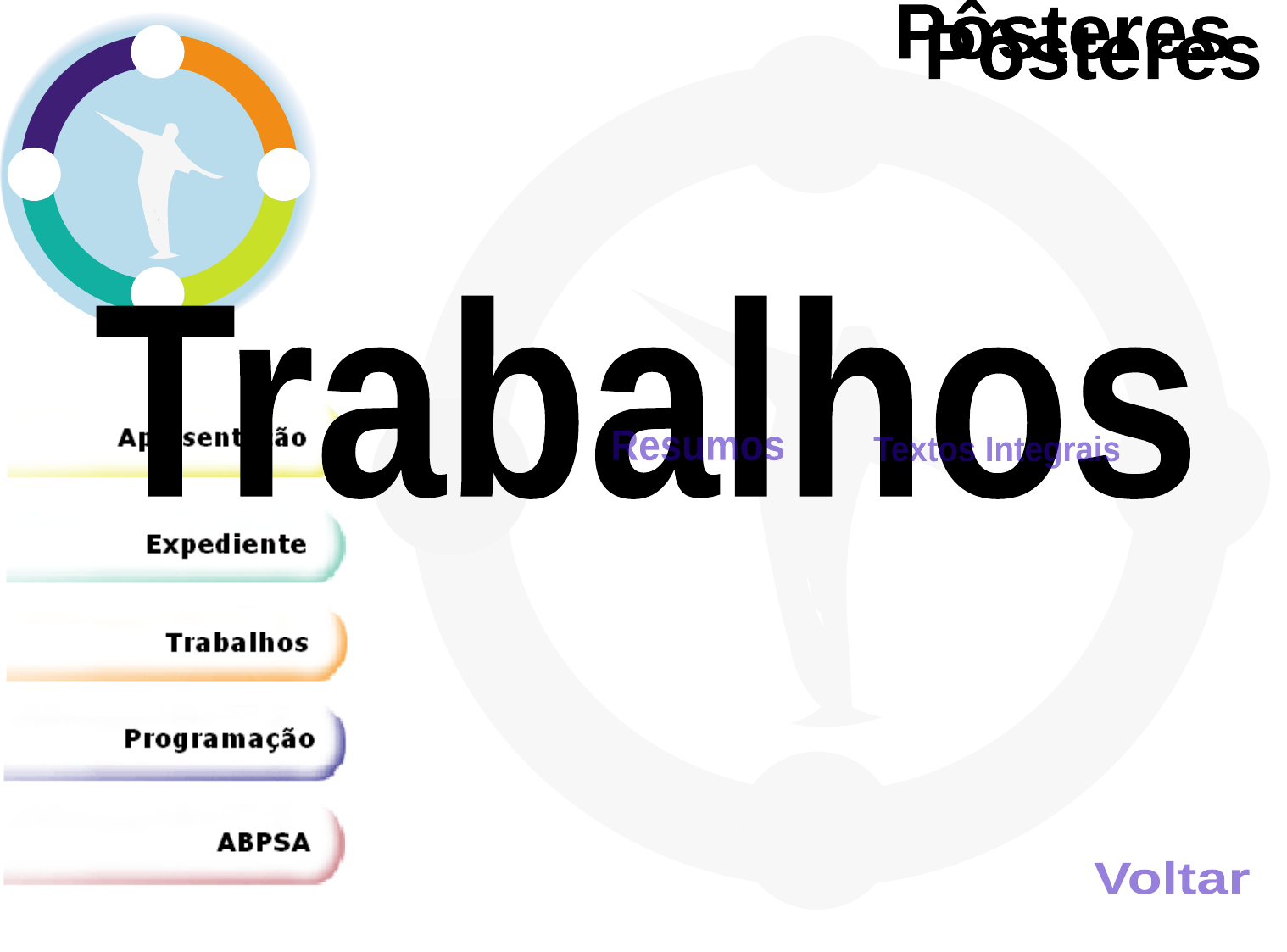

Pôsteres
Pôsteres
Trabalhos

Resumos
Textos Integrais
Voltar